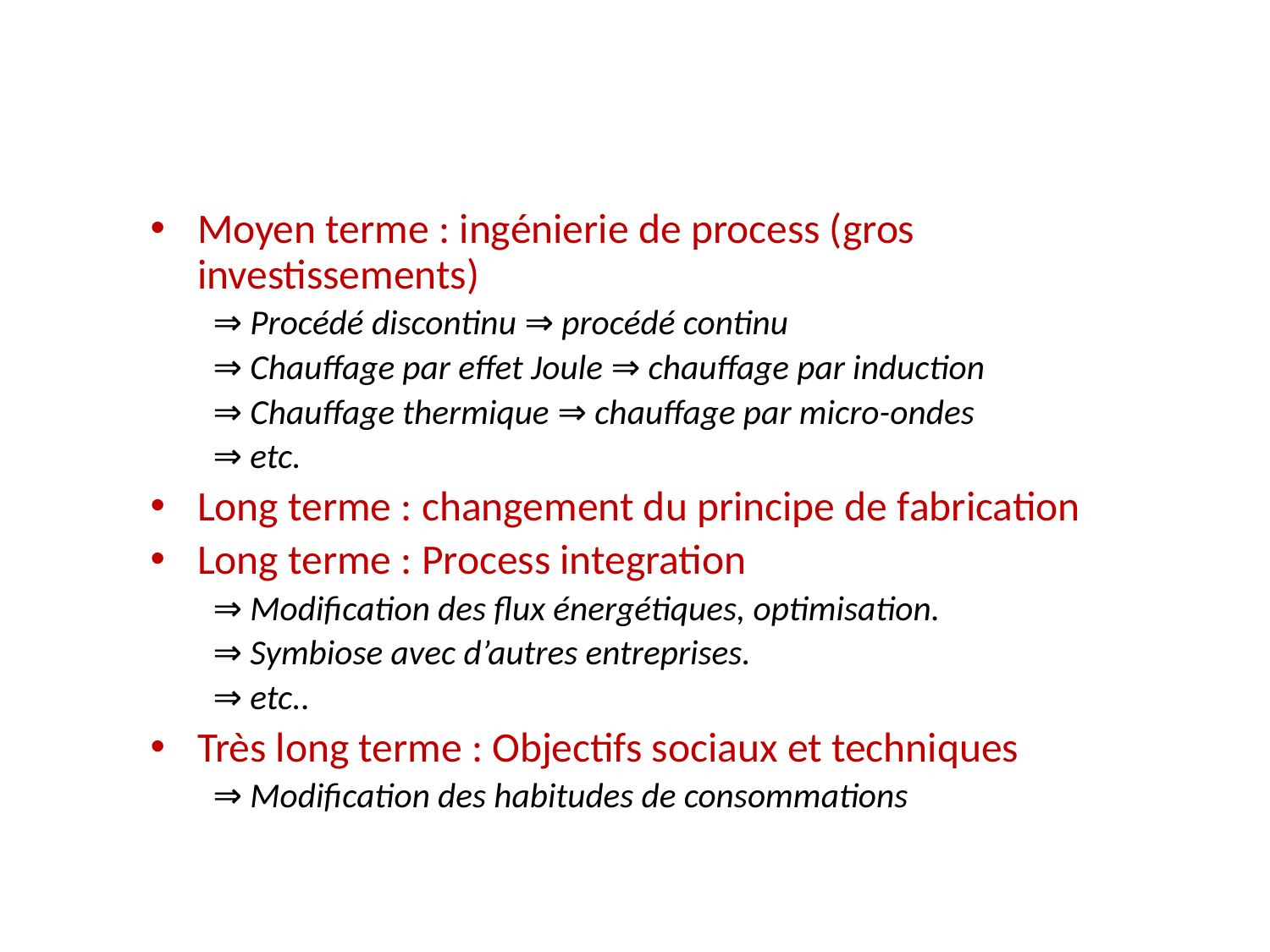

Moyen terme : ingénierie de process (gros investissements)
⇒ Procédé discontinu ⇒ procédé continu
⇒ Chauffage par effet Joule ⇒ chauffage par induction
⇒ Chauffage thermique ⇒ chauffage par micro-ondes
⇒ etc.
Long terme : changement du principe de fabrication
Long terme : Process integration
⇒ Modification des flux énergétiques, optimisation.
⇒ Symbiose avec d’autres entreprises.
⇒ etc..
Très long terme : Objectifs sociaux et techniques
⇒ Modification des habitudes de consommations